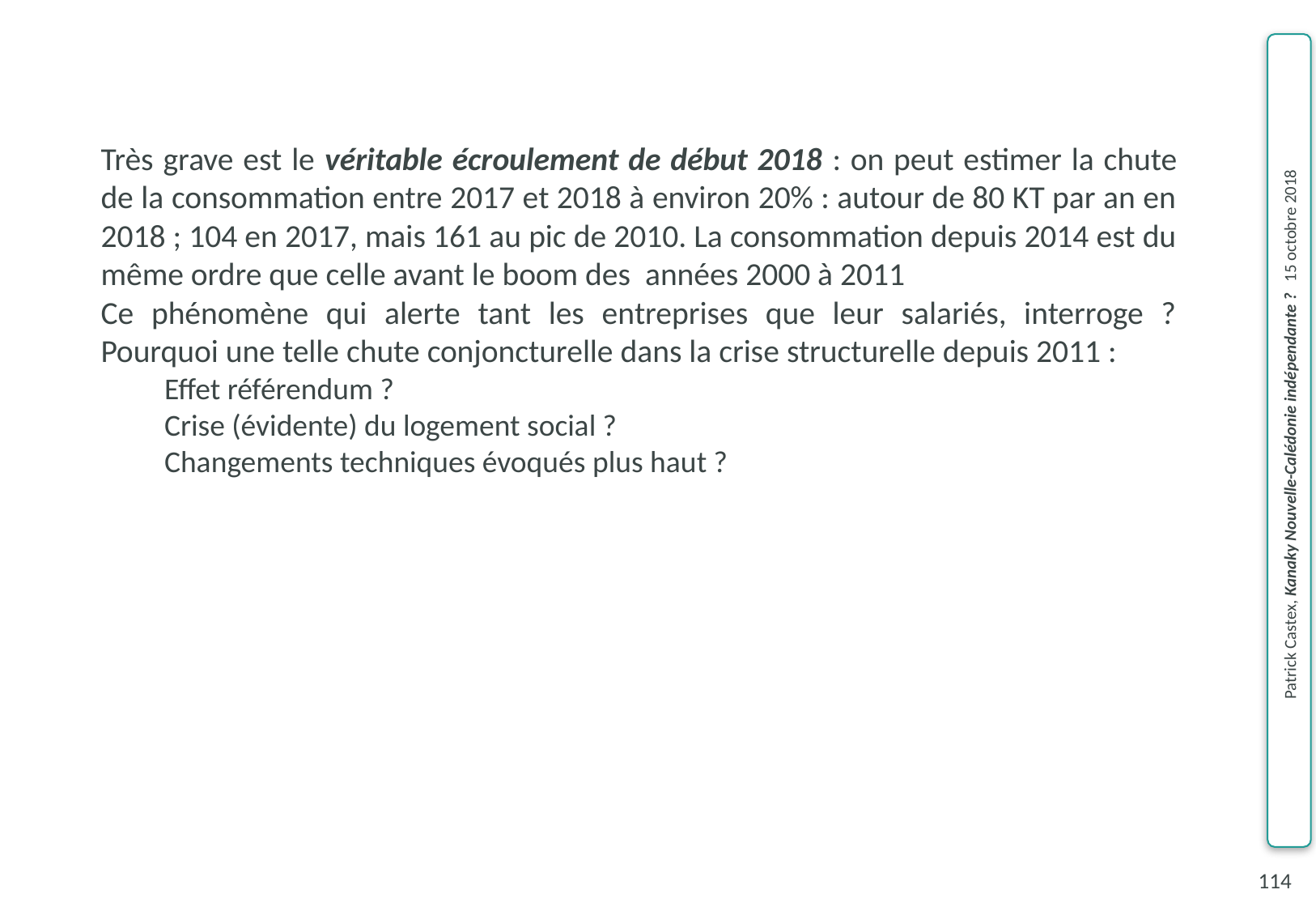

Très grave est le véritable écroulement de début 2018 : on peut estimer la chute de la consommation entre 2017 et 2018 à environ 20% : autour de 80 KT par an en 2018 ; 104 en 2017, mais 161 au pic de 2010. La consommation depuis 2014 est du même ordre que celle avant le boom des  années 2000 à 2011
Ce phénomène qui alerte tant les entreprises que leur salariés, interroge ? Pourquoi une telle chute conjoncturelle dans la crise structurelle depuis 2011 :
Effet référendum ?
Crise (évidente) du logement social ?
Changements techniques évoqués plus haut ?